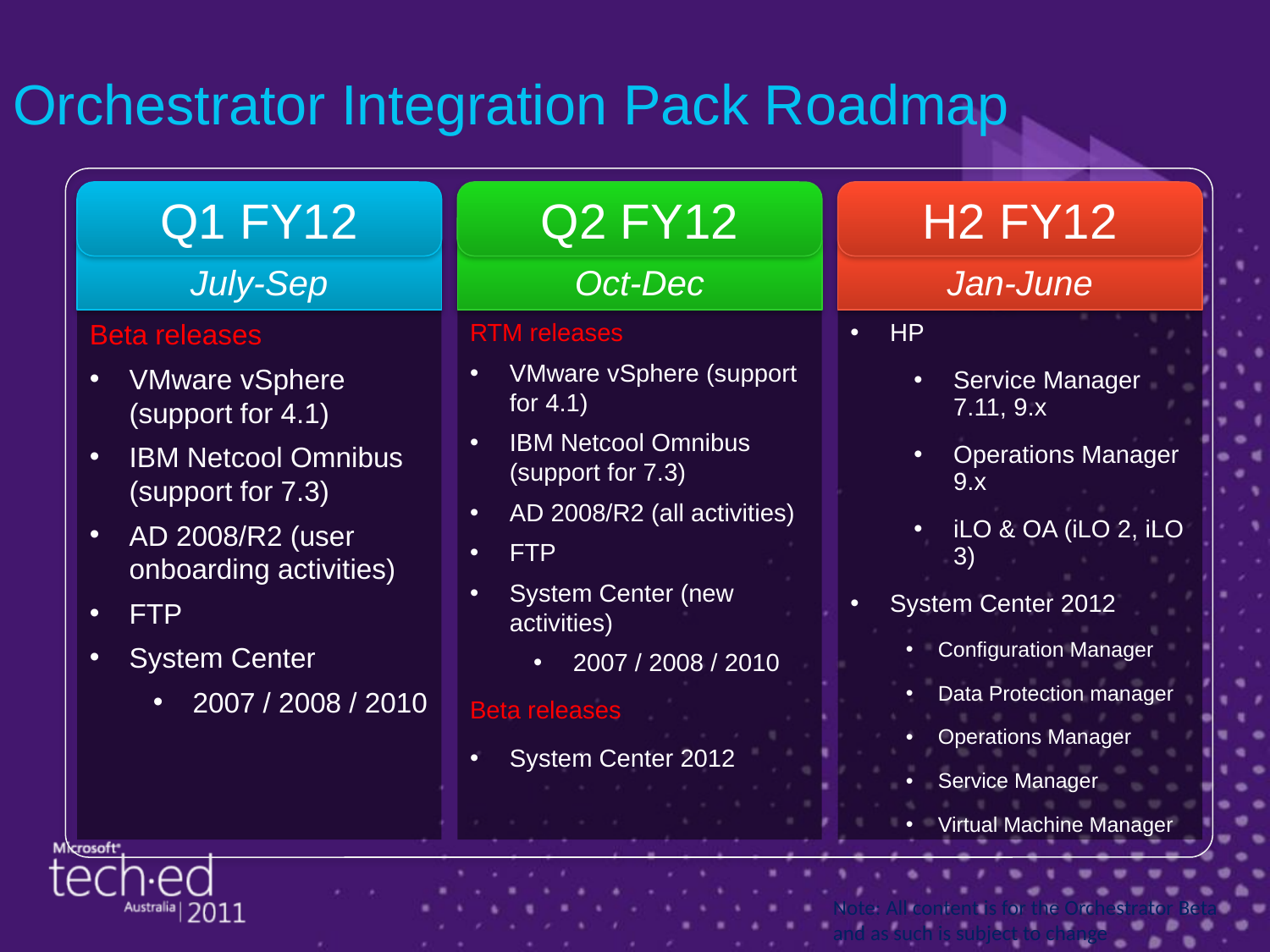

Orchestrator Integration Pack Roadmap

Q1 FY12
Q2 FY12
H2 FY12
July-Sep
Oct-Dec
Jan-June
Beta releases
VMware vSphere (support for 4.1)
IBM Netcool Omnibus (support for 7.3)
AD 2008/R2 (user onboarding activities)
FTP
System Center
2007 / 2008 / 2010

RTM releases
VMware vSphere (support for 4.1)
IBM Netcool Omnibus (support for 7.3)
AD 2008/R2 (all activities)
FTP
System Center (new activities)
2007 / 2008 / 2010
Beta releases
System Center 2012
HP
Service Manager 7.11, 9.x
Operations Manager 9.x
iLO & OA (iLO 2, iLO 3)
System Center 2012
Configuration Manager
Data Protection manager
Operations Manager
Service Manager
Virtual Machine Manager

Note: All content is for the Orchestrator Beta
and as such is subject to change